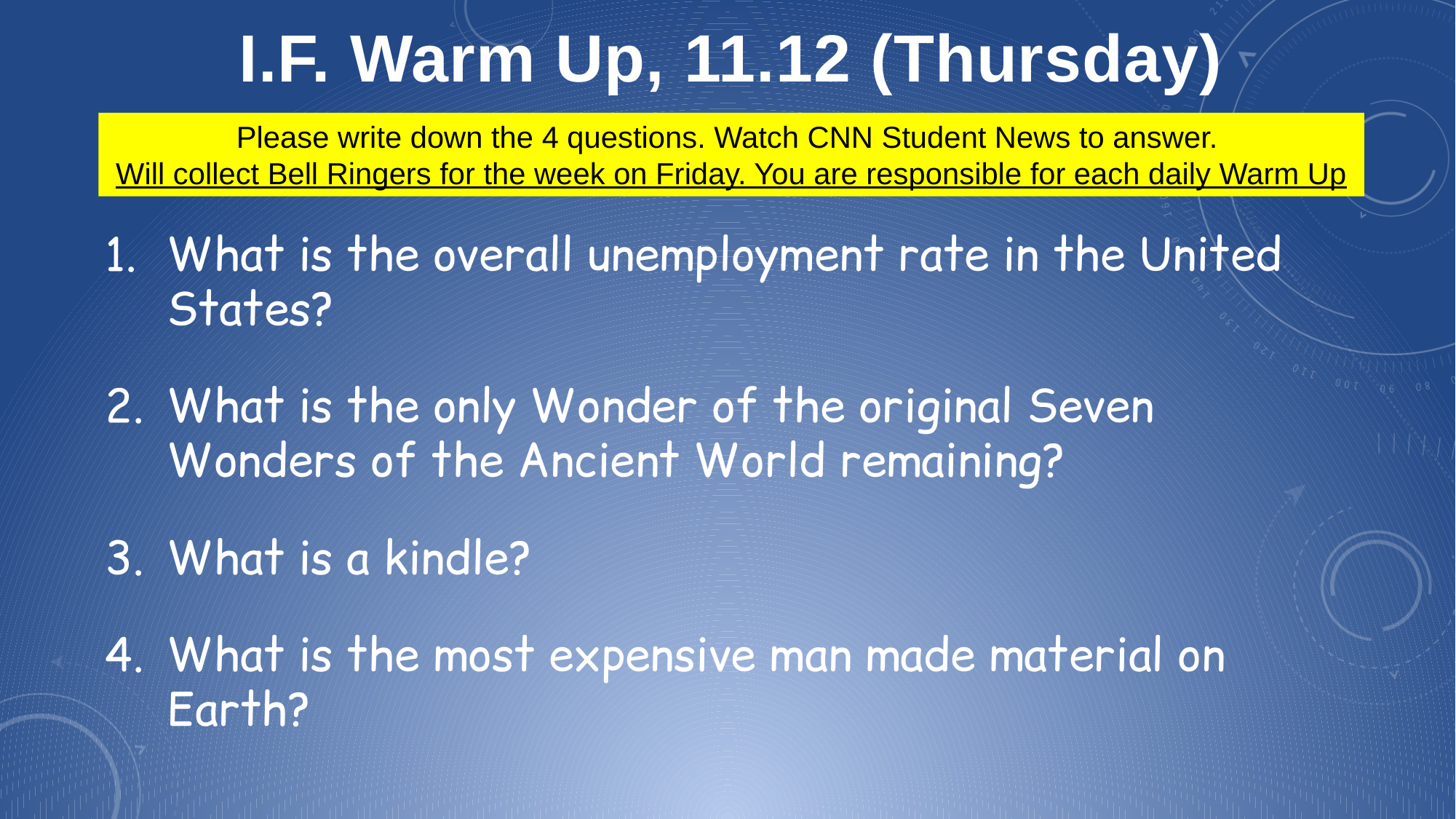

I.F. Warm Up, 11.12 (Thursday)
Please write down the 4 questions. Watch CNN Student News to answer.
Will collect Bell Ringers for the week on Friday. You are responsible for each daily Warm Up
What is the overall unemployment rate in the United States?
What is the only Wonder of the original Seven Wonders of the Ancient World remaining?
What is a kindle?
What is the most expensive man made material on Earth?